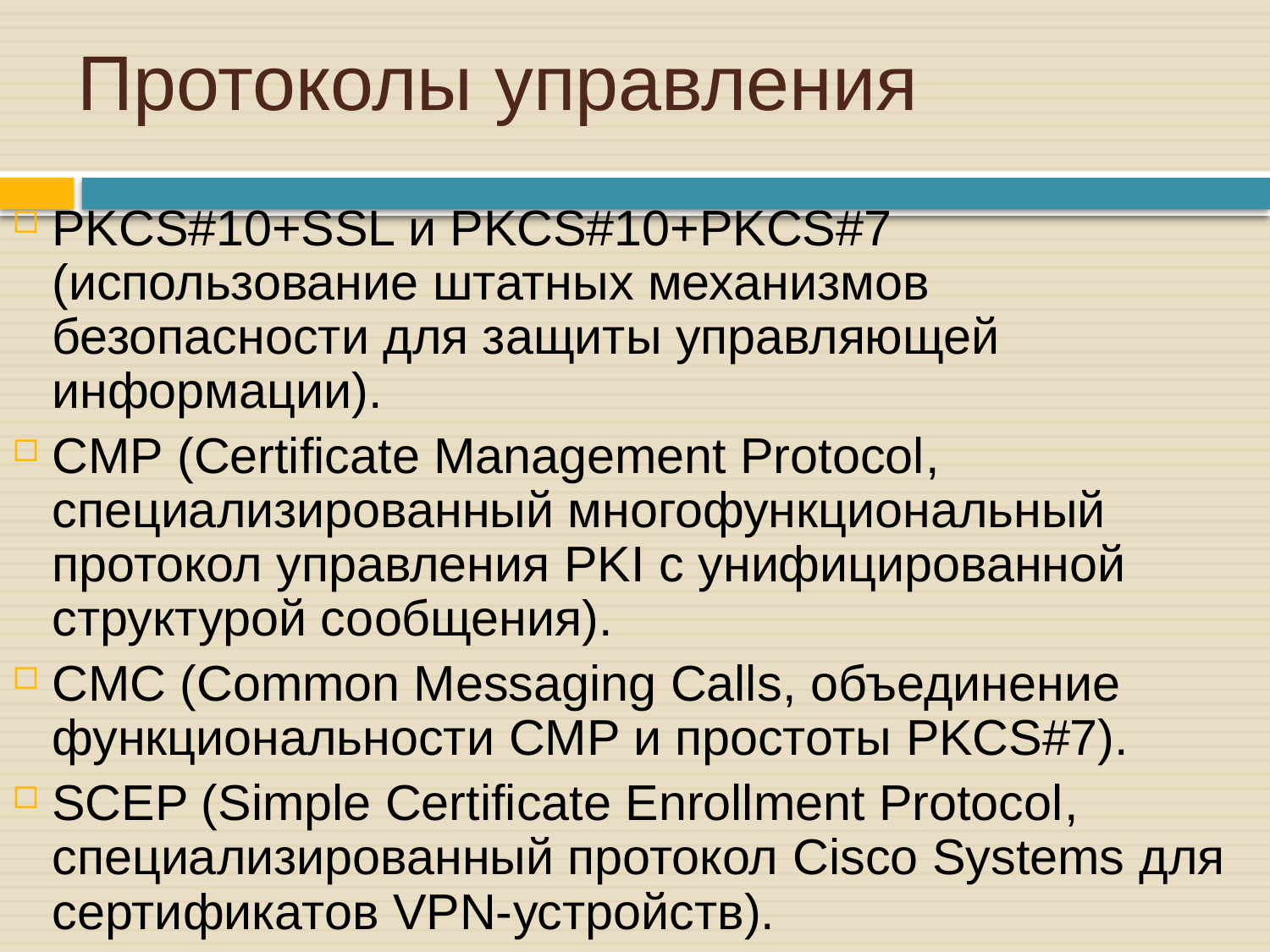

# Протоколы управления
PKCS#10+SSL и PKCS#10+PKCS#7 (использование штатных механизмов безопасности для защиты управляющей информации).
CMP (Certificate Management Protocol, специализированный многофункциональный протокол управления PKI с унифицированной структурой сообщения).
CMC (Common Messaging Calls, объединение функциональности CMP и простоты PKCS#7).
SCEP (Simple Certificate Enrollment Protocol, специализированный протокол Cisco Systems для сертификатов VPN-устройств).